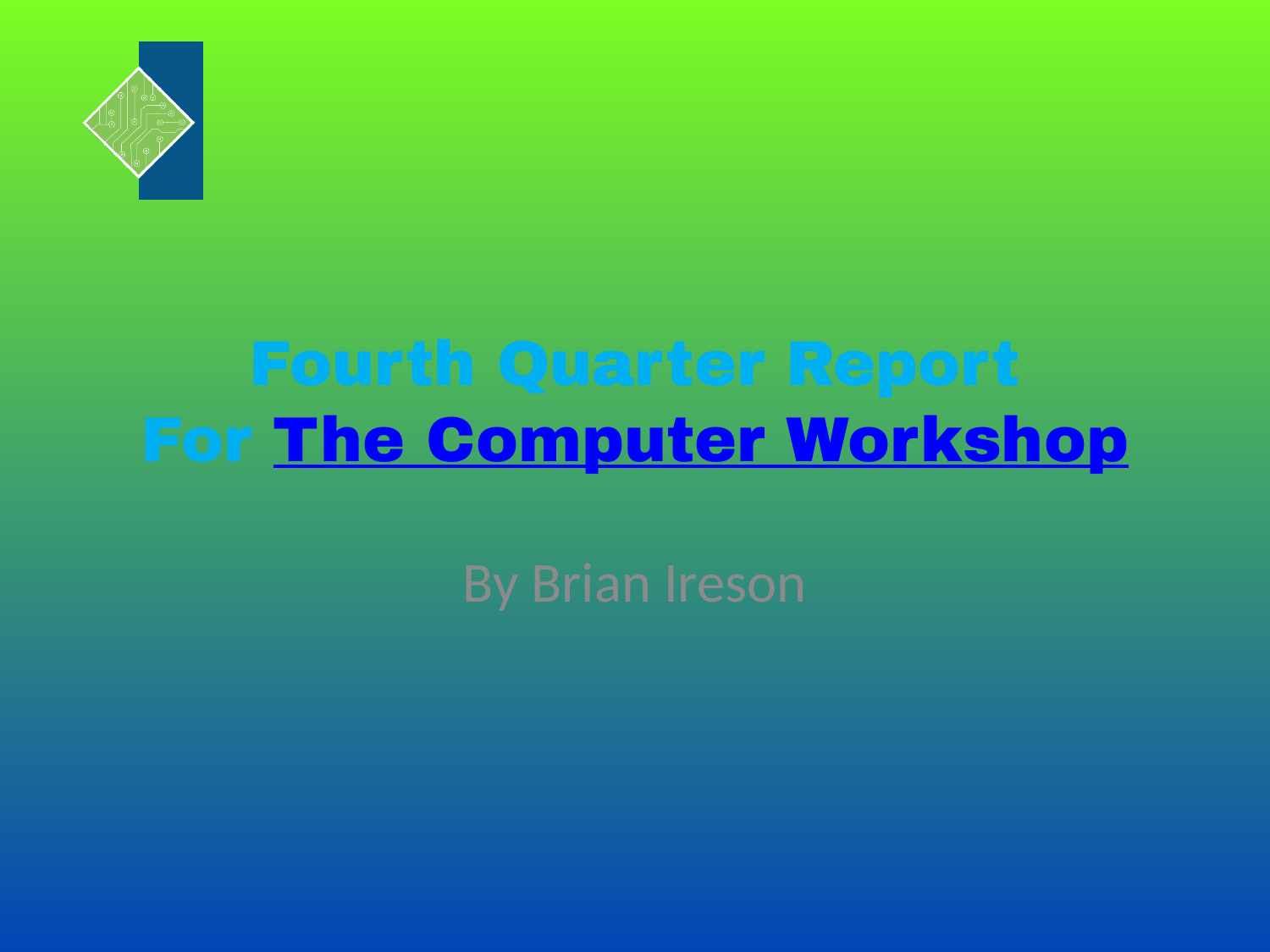

# Fourth Quarter Report For The Computer Workshop
By Brian Ireson